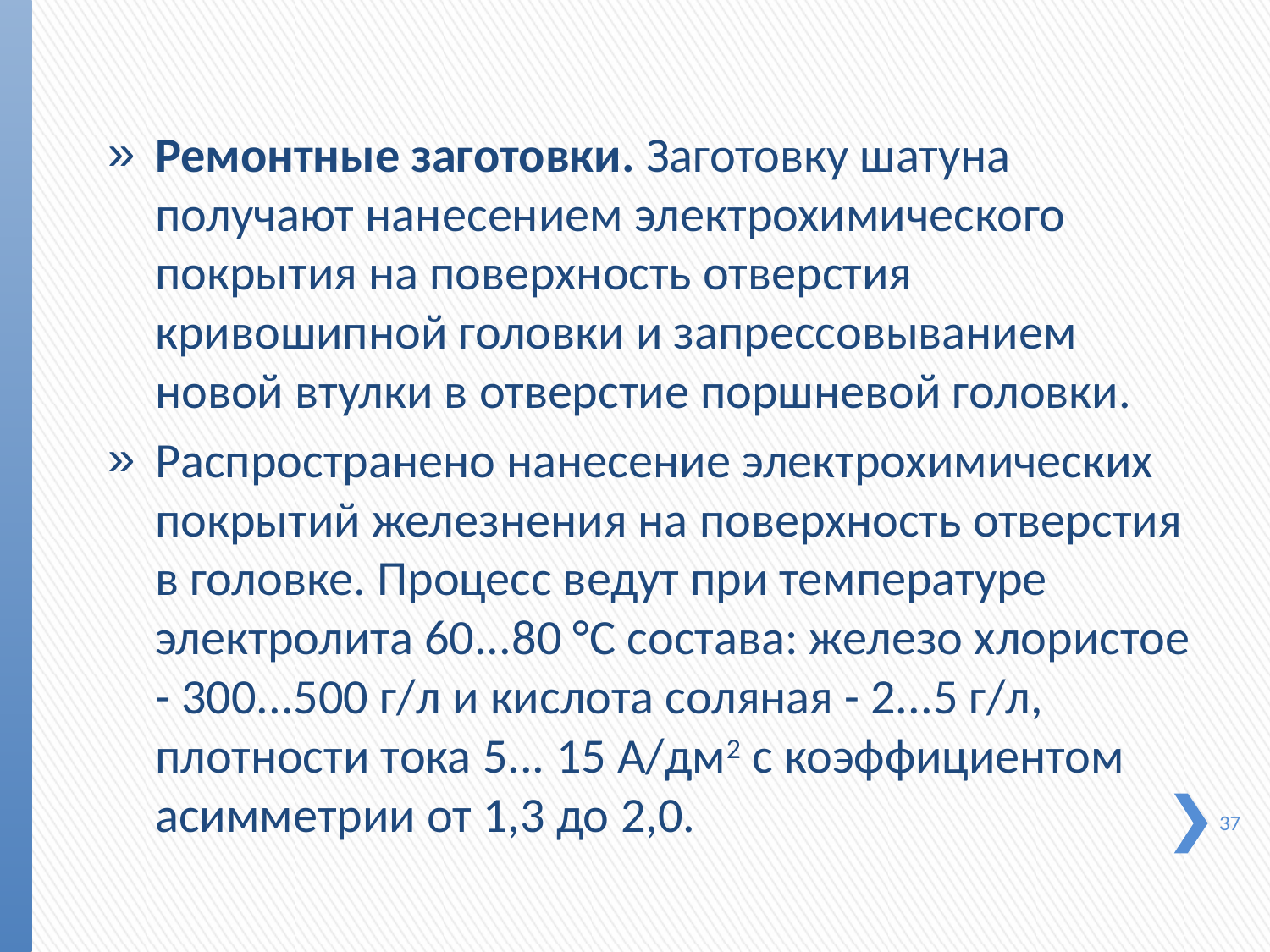

Ремонтные заготовки. Заготовку шатуна получают нане­сением электрохимического покрытия на поверхность отвер­стия кривошипной головки и запрессовыванием новой втулки в отверстие поршневой головки.
Распространено нанесение электрохимических покрытий железнения на поверхность отверстия в головке. Процесс ве­дут при температуре электролита 60...80 °С состава: железо хлористое - 300...500 г/л и кислота соляная - 2...5 г/л, плотности тока 5... 15 А/дм2 с коэффициентом асимметрии от 1,3 до 2,0.

37